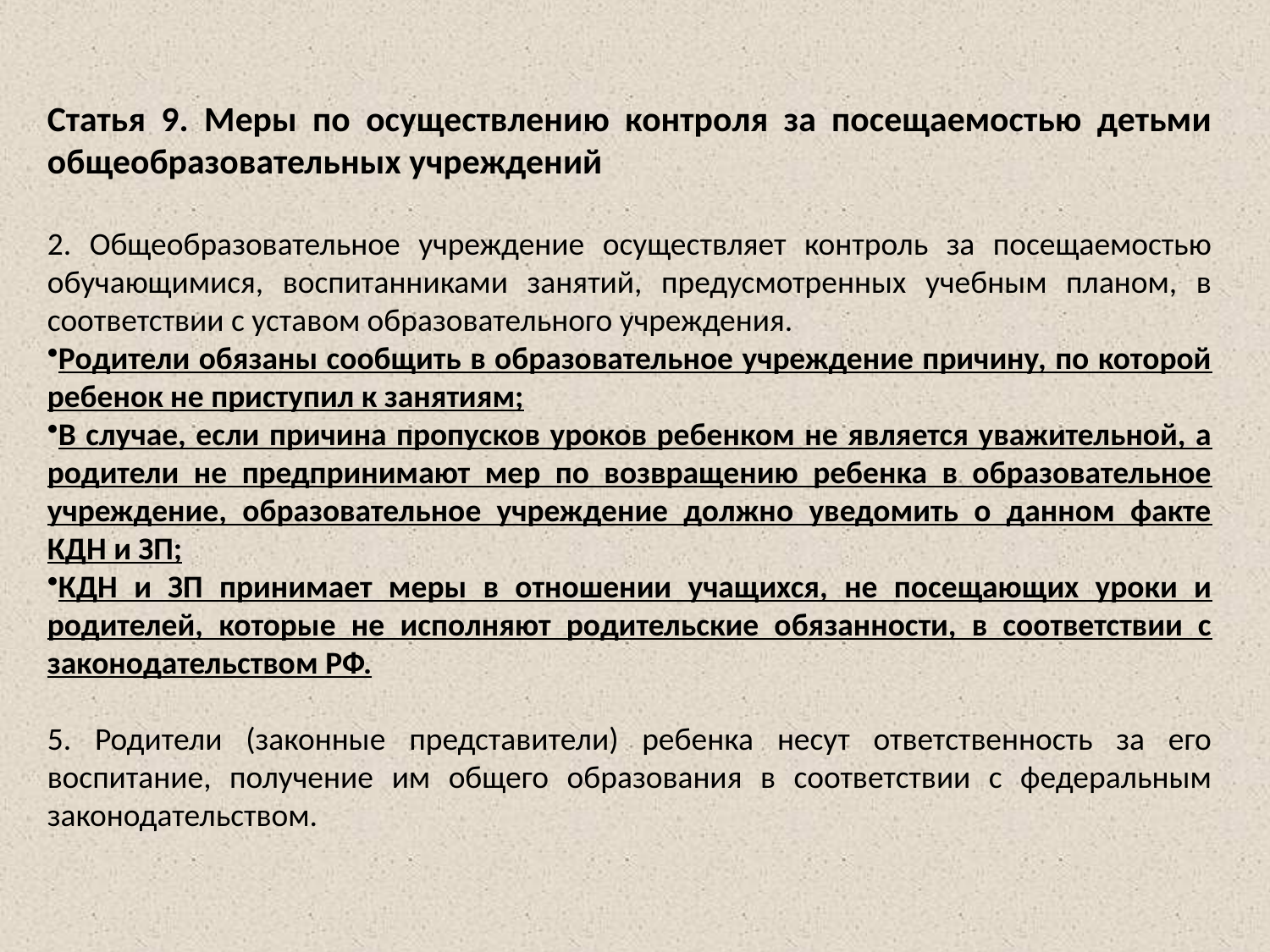

Статья 9. Меры по осуществлению контроля за посещаемостью детьми общеобразовательных учреждений

2. Общеобразовательное учреждение осуществляет контроль за посещаемостью обучающимися, воспитанниками занятий, предусмотренных учебным планом, в соответствии с уставом образовательного учреждения.
Родители обязаны сообщить в образовательное учреждение причину, по которой ребенок не приступил к занятиям;
В случае, если причина пропусков уроков ребенком не является уважительной, а родители не предпринимают мер по возвращению ребенка в образовательное учреждение, образовательное учреждение должно уведомить о данном факте КДН и ЗП;
КДН и ЗП принимает меры в отношении учащихся, не посещающих уроки и родителей, которые не исполняют родительские обязанности, в соответствии с законодательством РФ.

5. Родители (законные представители) ребенка несут ответственность за его воспитание, получение им общего образования в соответствии с федеральным законодательством.